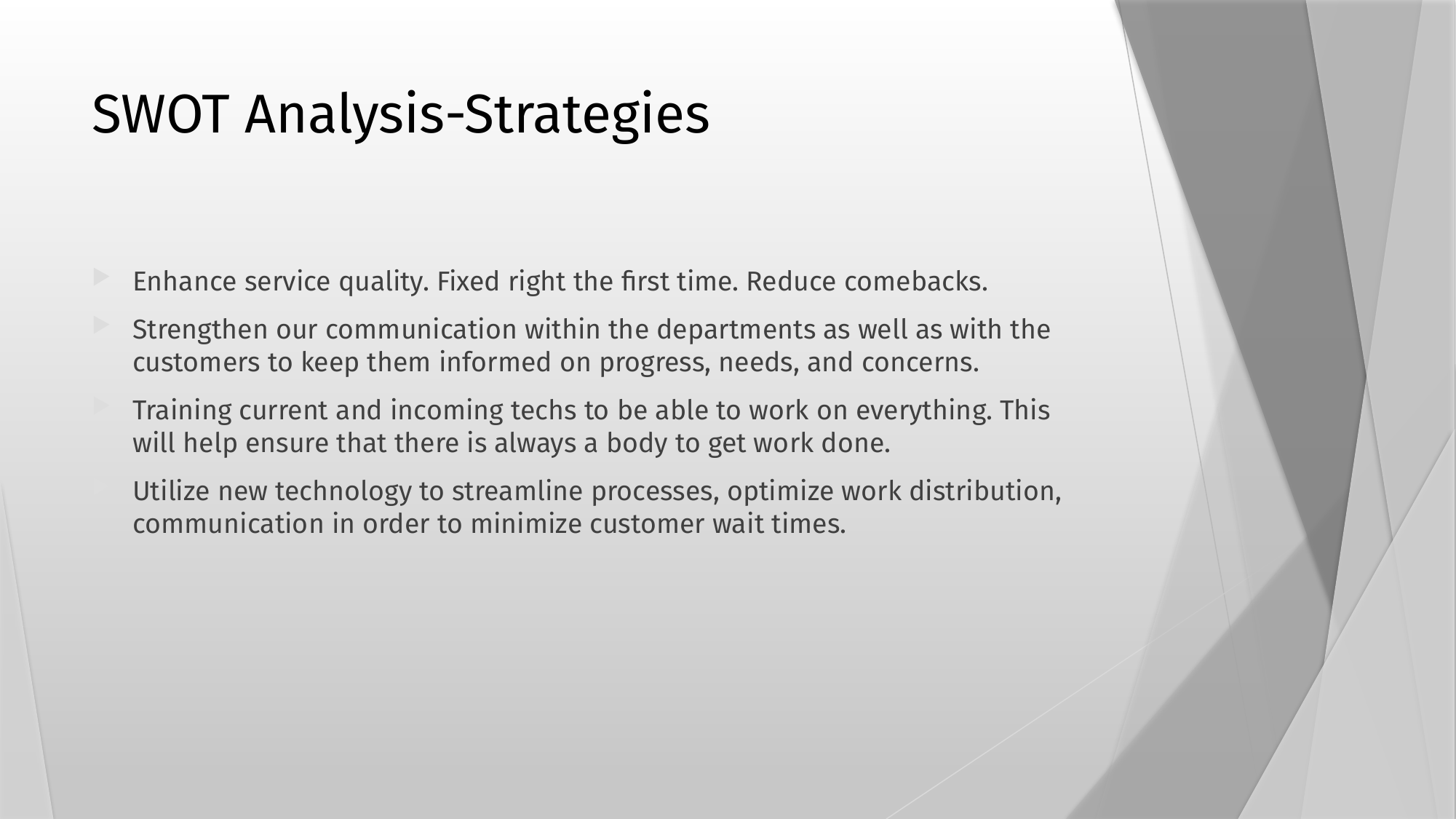

# SWOT Analysis-Strategies
Enhance service quality. Fixed right the first time. Reduce comebacks.
Strengthen our communication within the departments as well as with the customers to keep them informed on progress, needs, and concerns.
Training current and incoming techs to be able to work on everything. This will help ensure that there is always a body to get work done.
Utilize new technology to streamline processes, optimize work distribution, communication in order to minimize customer wait times.